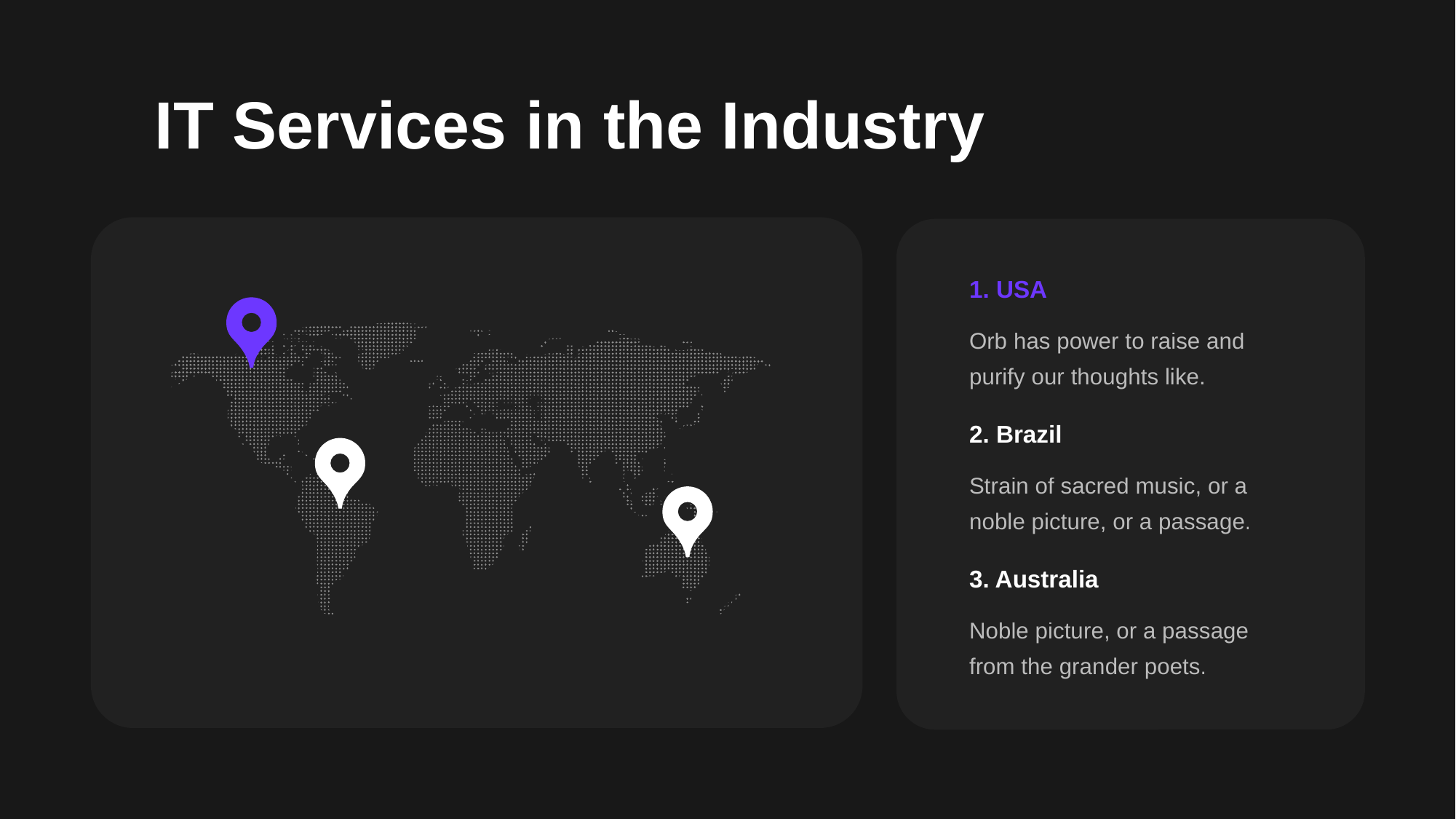

# IT Services in the Industry

1. USA
Orb has power to raise and purify our thoughts like.

2. Brazil
Strain of sacred music, or a noble picture, or a passage.

3. Australia
Noble picture, or a passage from the grander poets.